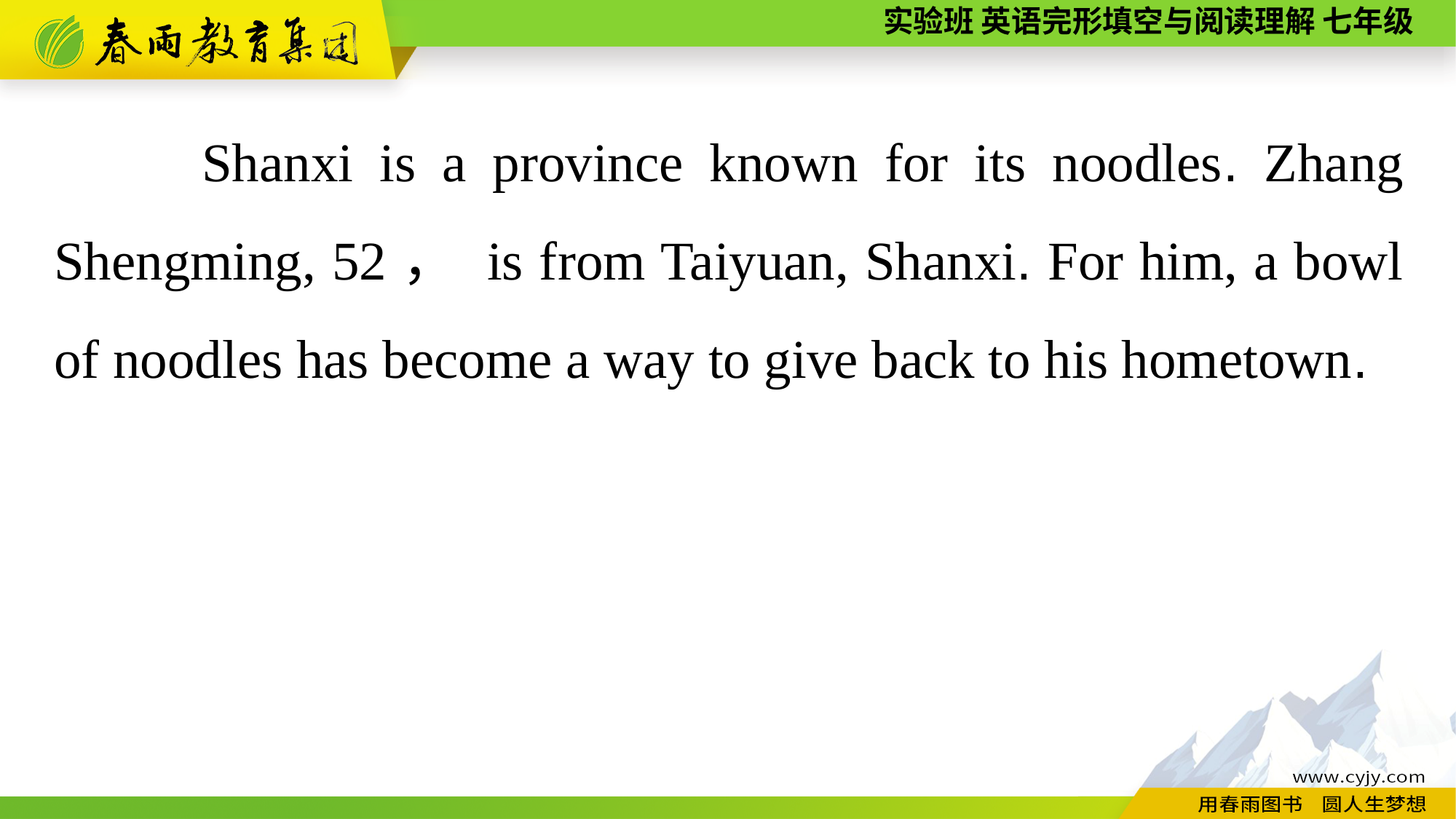

Shanxi is a province known for its noodles. Zhang Shengming, 52， is from Taiyuan, Shanxi. For him, a bowl of noodles has become a way to give back to his hometown.